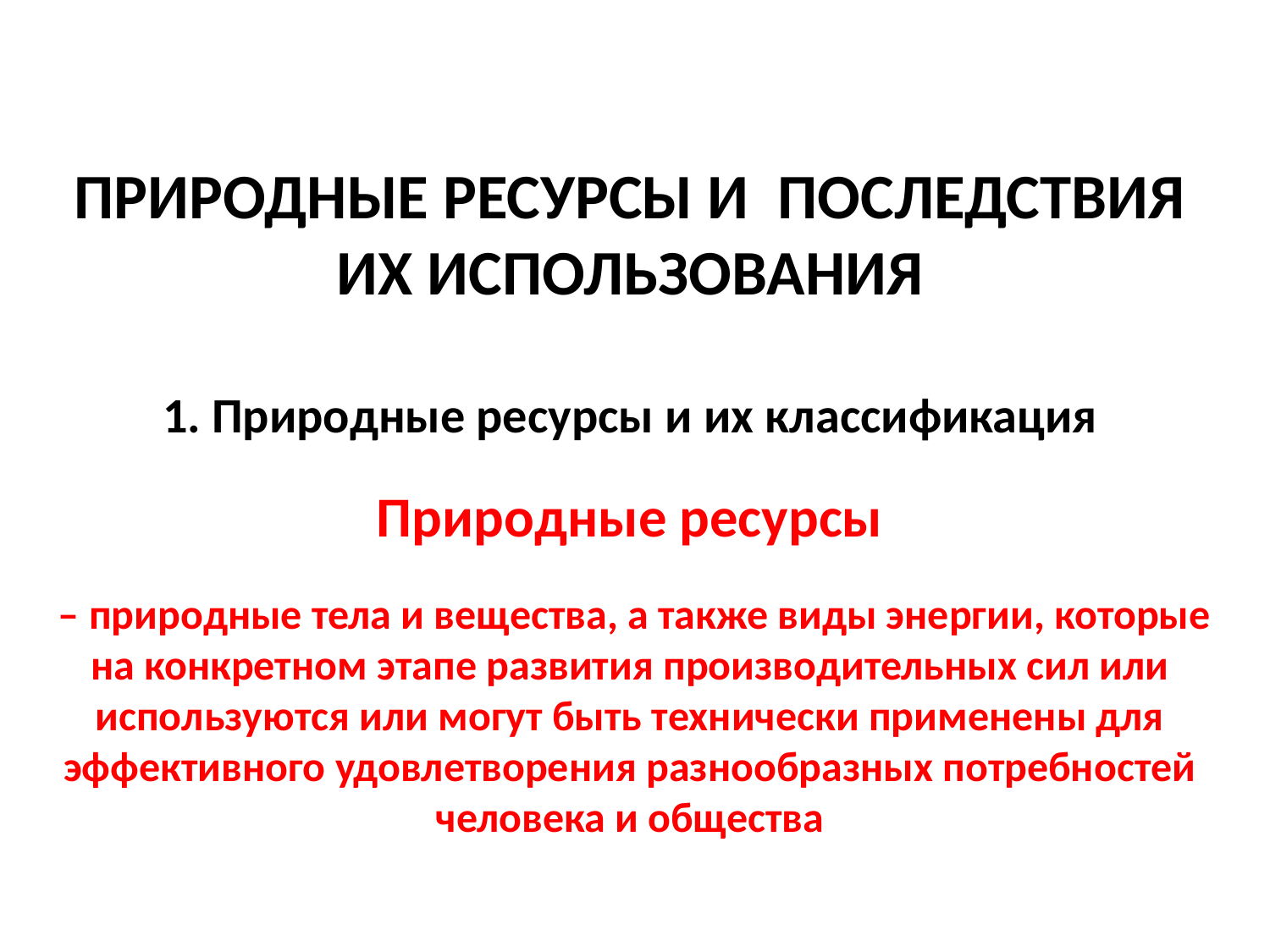

ПРИРОДНЫЕ РЕСУРСЫ И  ПОСЛЕДСТВИЯ ИХ ИСПОЛЬЗОВАНИЯ

1. Природные ресурсы и их классификация

Природные ресурсы

 – природные тела и вещества, а также виды энергии, которые на конкретном этапе развития производительных сил или используются или могут быть технически применены для эффективного удовлетворения разнообразных потребностей человека и общества